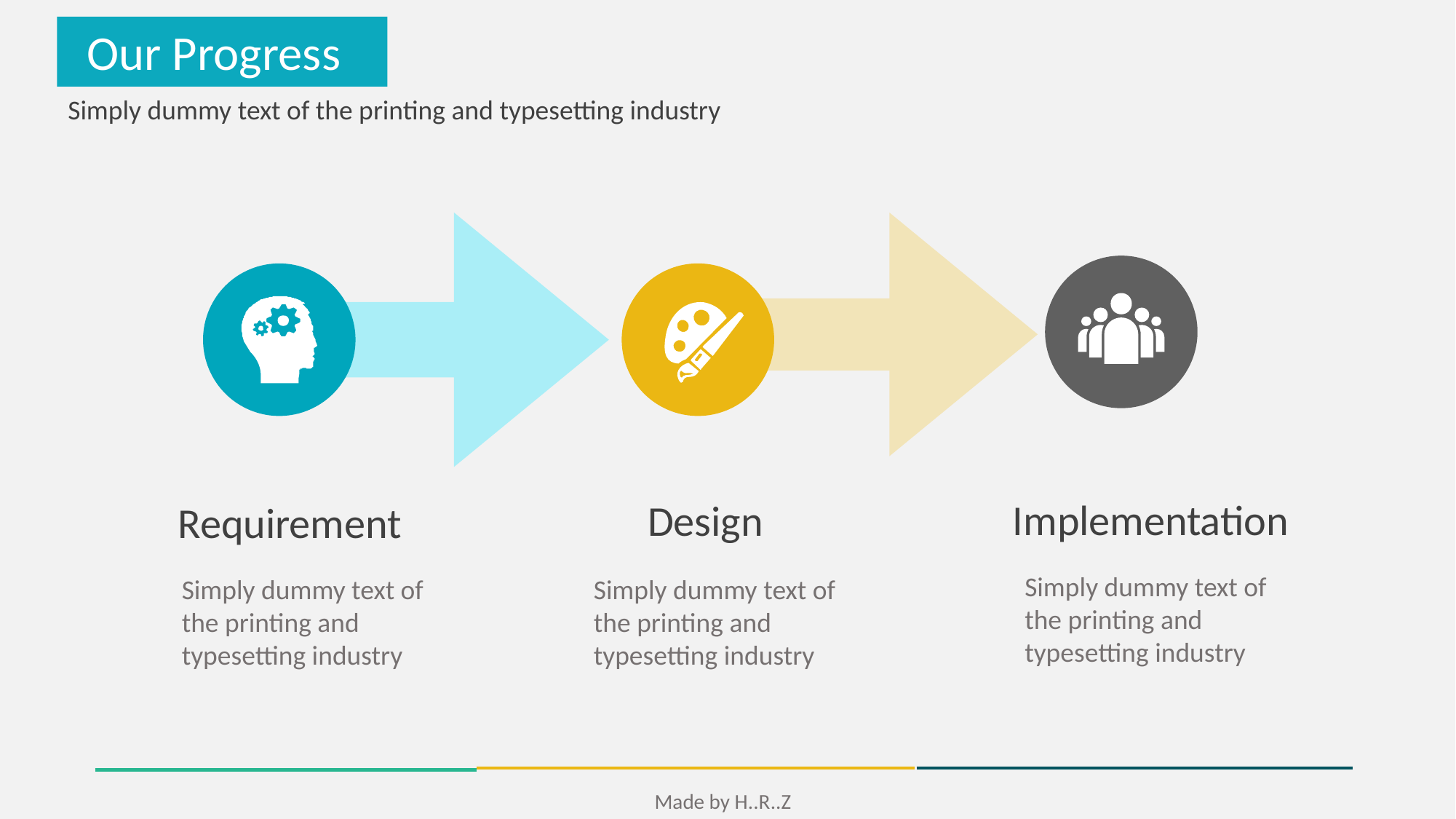

Our Progress

Simply dummy text of the printing and typesetting industry

Implementation
Design
Requirement
Simply dummy text of the printing and typesetting industry
Simply dummy text of the printing and typesetting industry
Simply dummy text of the printing and typesetting industry
Made by H..R..Z